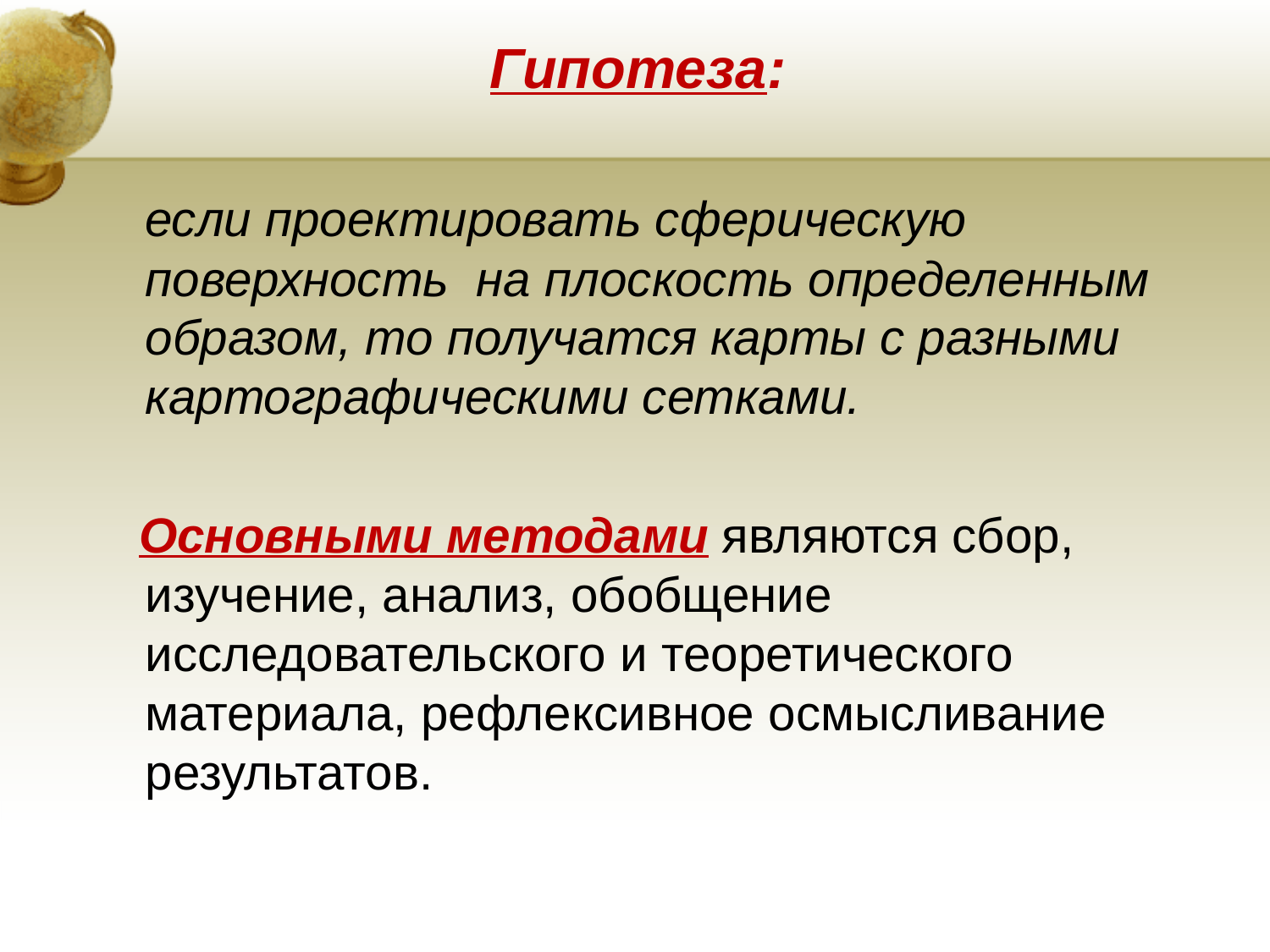

Гипотеза:
    если проектировать сферическую поверхность  на плоскость определенным образом, то получатся карты с разными картографическими сетками.

   Основными методами являются сбор, изучение, анализ, обобщение исследовательского и теоретического материала, рефлексивное осмысливание результатов.